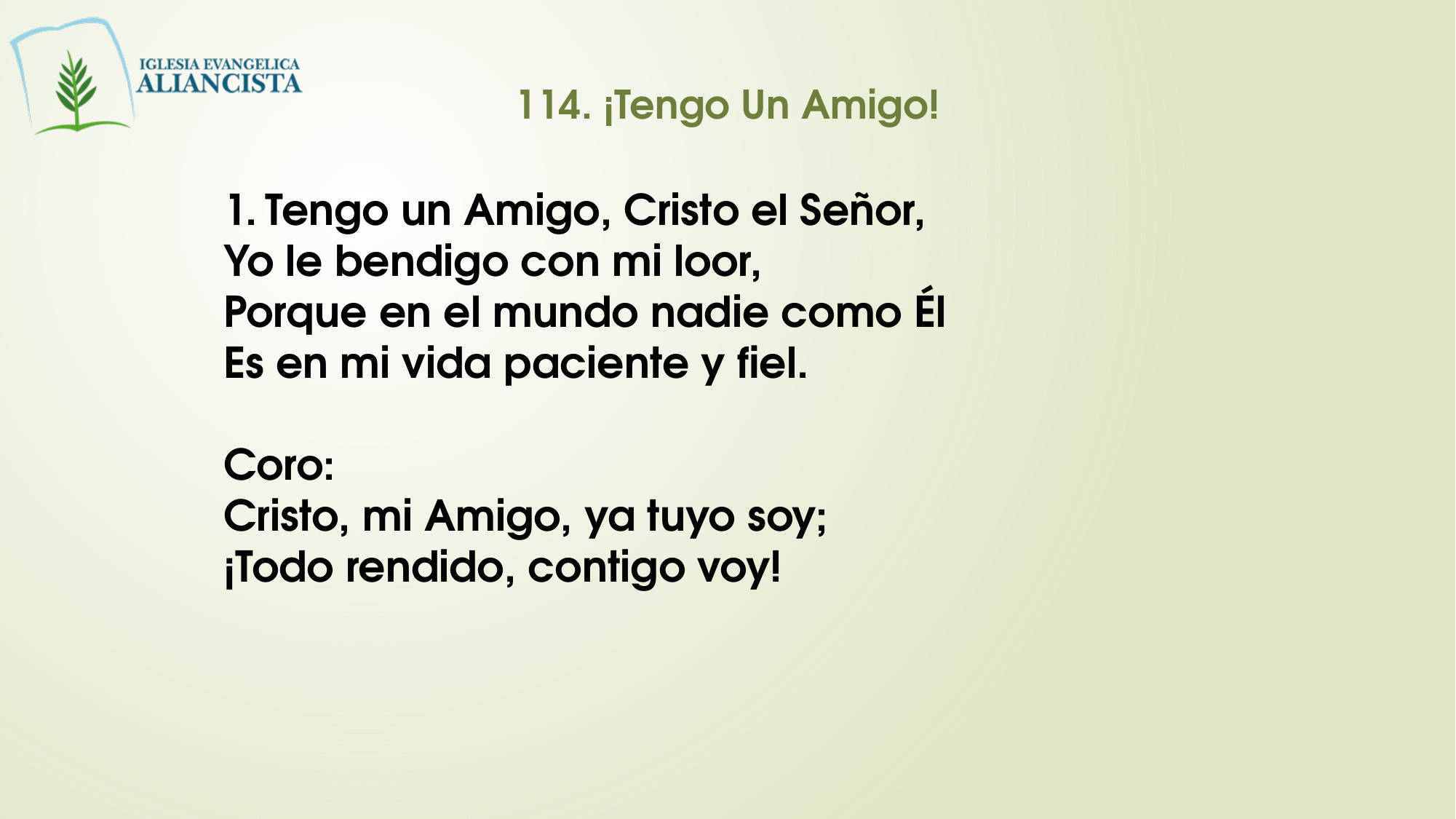

114. ¡Tengo Un Amigo!
1. Tengo un Amigo, Cristo el Señor,
Yo le bendigo con mi loor,
Porque en el mundo nadie como Él
Es en mi vida paciente y fiel.

Coro:
Cristo, mi Amigo, ya tuyo soy;
¡Todo rendido, contigo voy!